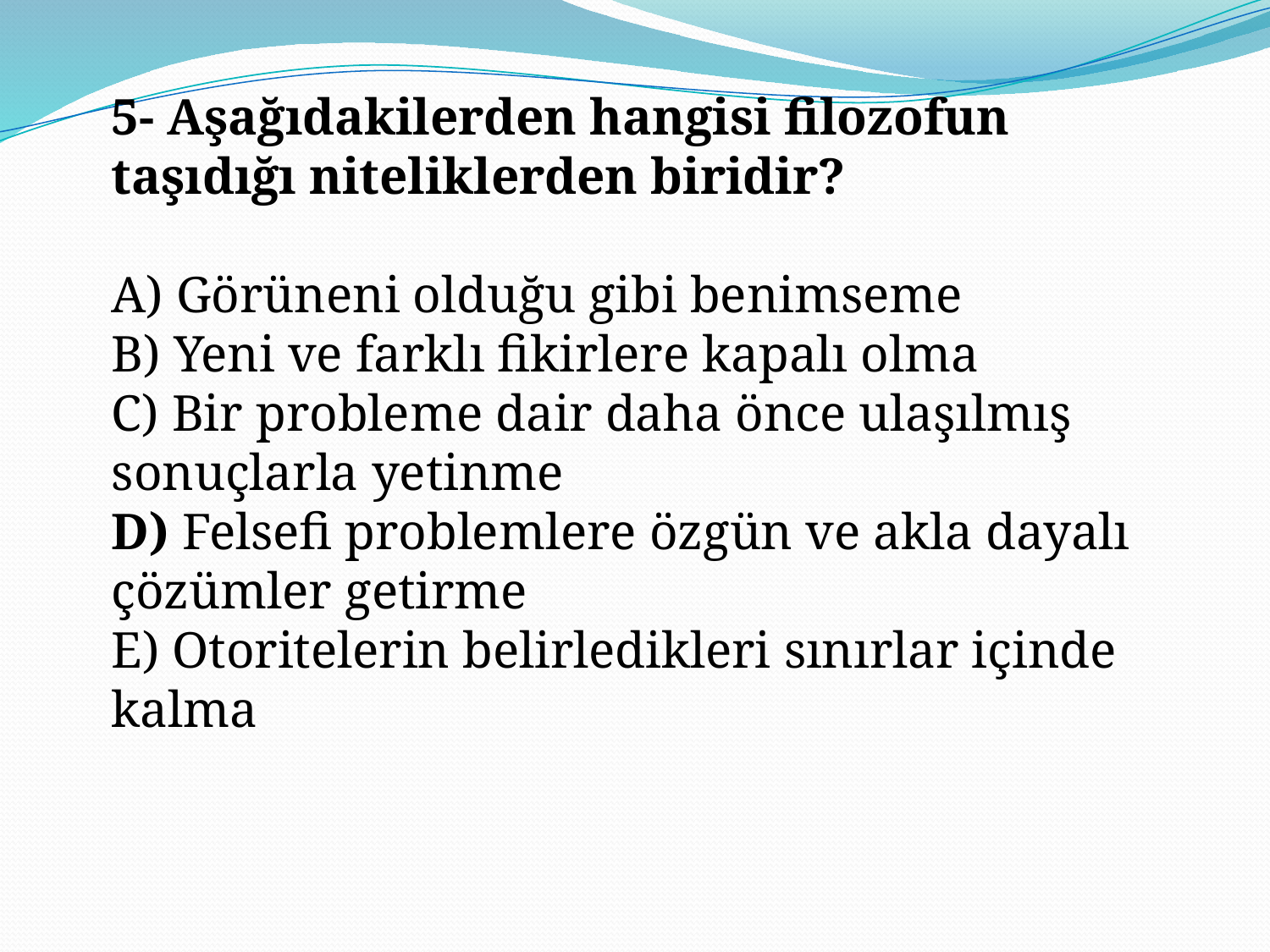

5- Aşağıdakilerden hangisi filozofun taşıdığı niteliklerden biridir?

A) Görüneni olduğu gibi benimseme
B) Yeni ve farklı fikirlere kapalı olma
C) Bir probleme dair daha önce ulaşılmış sonuçlarla yetinme
D) Felsefi problemlere özgün ve akla dayalı çözümler getirme
E) Otoritelerin belirledikleri sınırlar içinde kalma